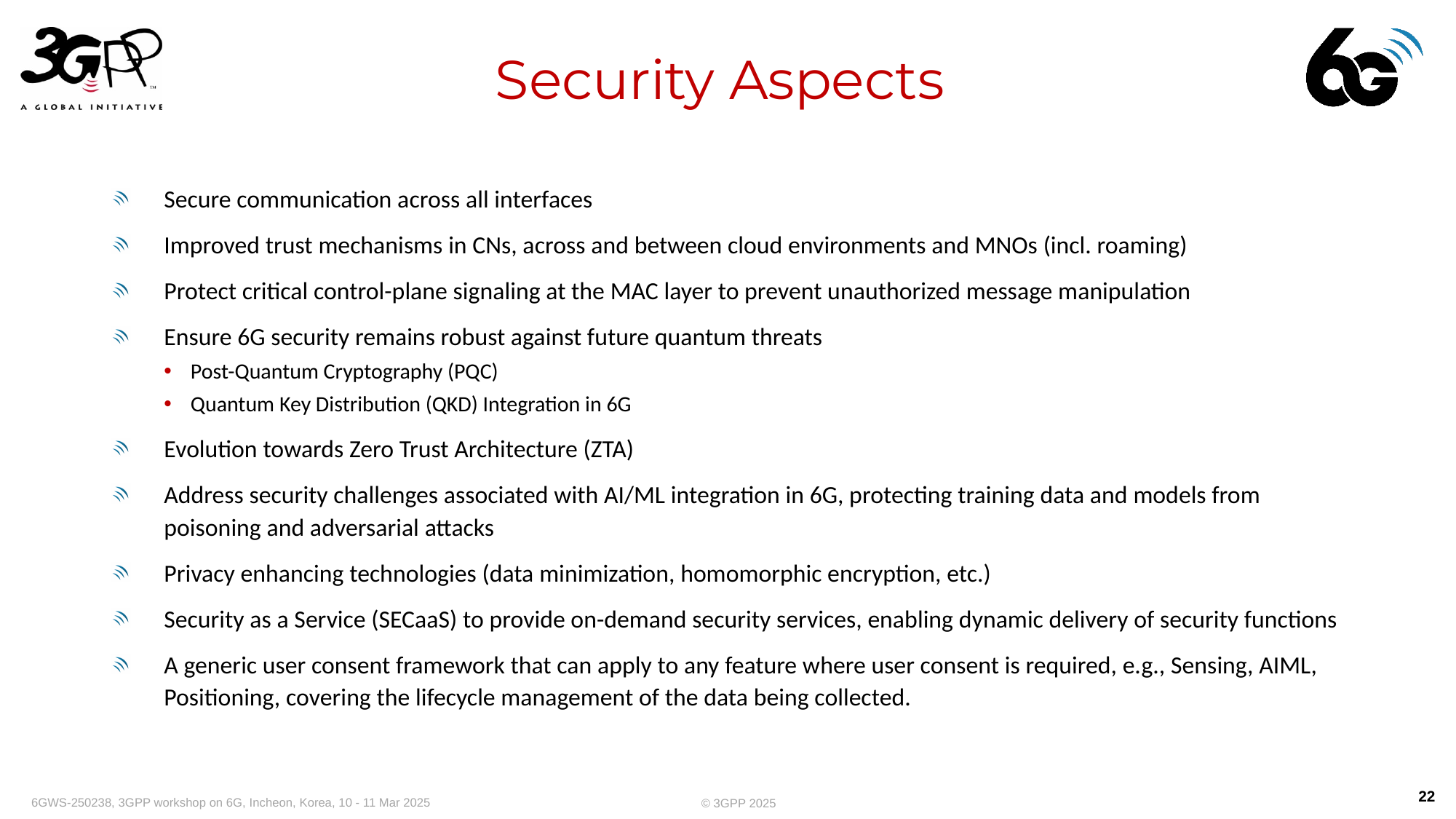

# Security Aspects
Secure communication across all interfaces
Improved trust mechanisms in CNs, across and between cloud environments and MNOs (incl. roaming)
Protect critical control-plane signaling at the MAC layer to prevent unauthorized message manipulation
Ensure 6G security remains robust against future quantum threats
Post-Quantum Cryptography (PQC)
Quantum Key Distribution (QKD) Integration in 6G
Evolution towards Zero Trust Architecture (ZTA)
Address security challenges associated with AI/ML integration in 6G, protecting training data and models from poisoning and adversarial attacks
Privacy enhancing technologies (data minimization, homomorphic encryption, etc.)
Security as a Service (SECaaS) to provide on-demand security services, enabling dynamic delivery of security functions
A generic user consent framework that can apply to any feature where user consent is required, e.g., Sensing, AIML, Positioning, covering the lifecycle management of the data being collected.